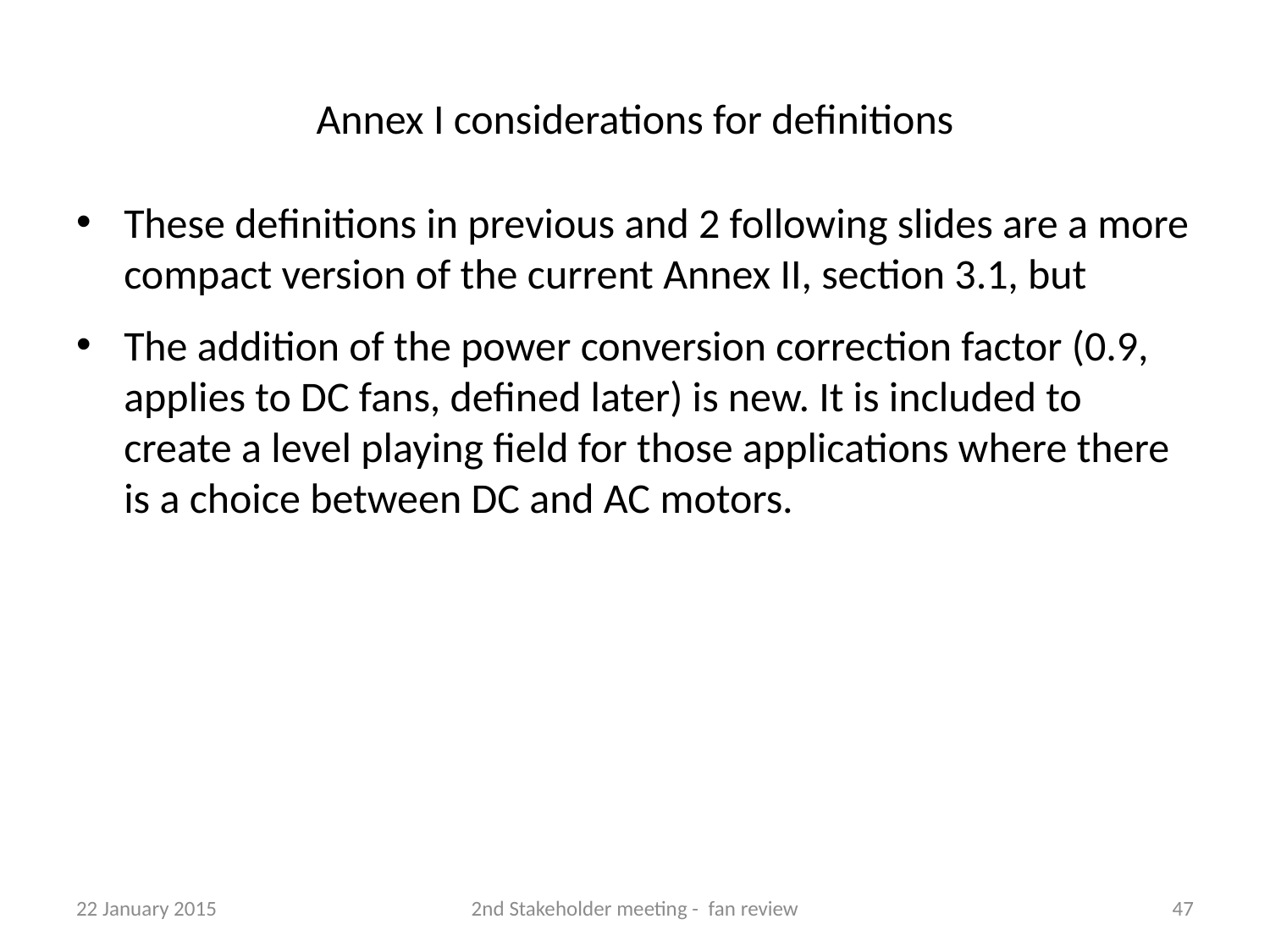

# Annex I considerations for definitions
These definitions in previous and 2 following slides are a more compact version of the current Annex II, section 3.1, but
The addition of the power conversion correction factor (0.9, applies to DC fans, defined later) is new. It is included to create a level playing field for those applications where there is a choice between DC and AC motors.

22 January 2015
2nd Stakeholder meeting -  fan review
47